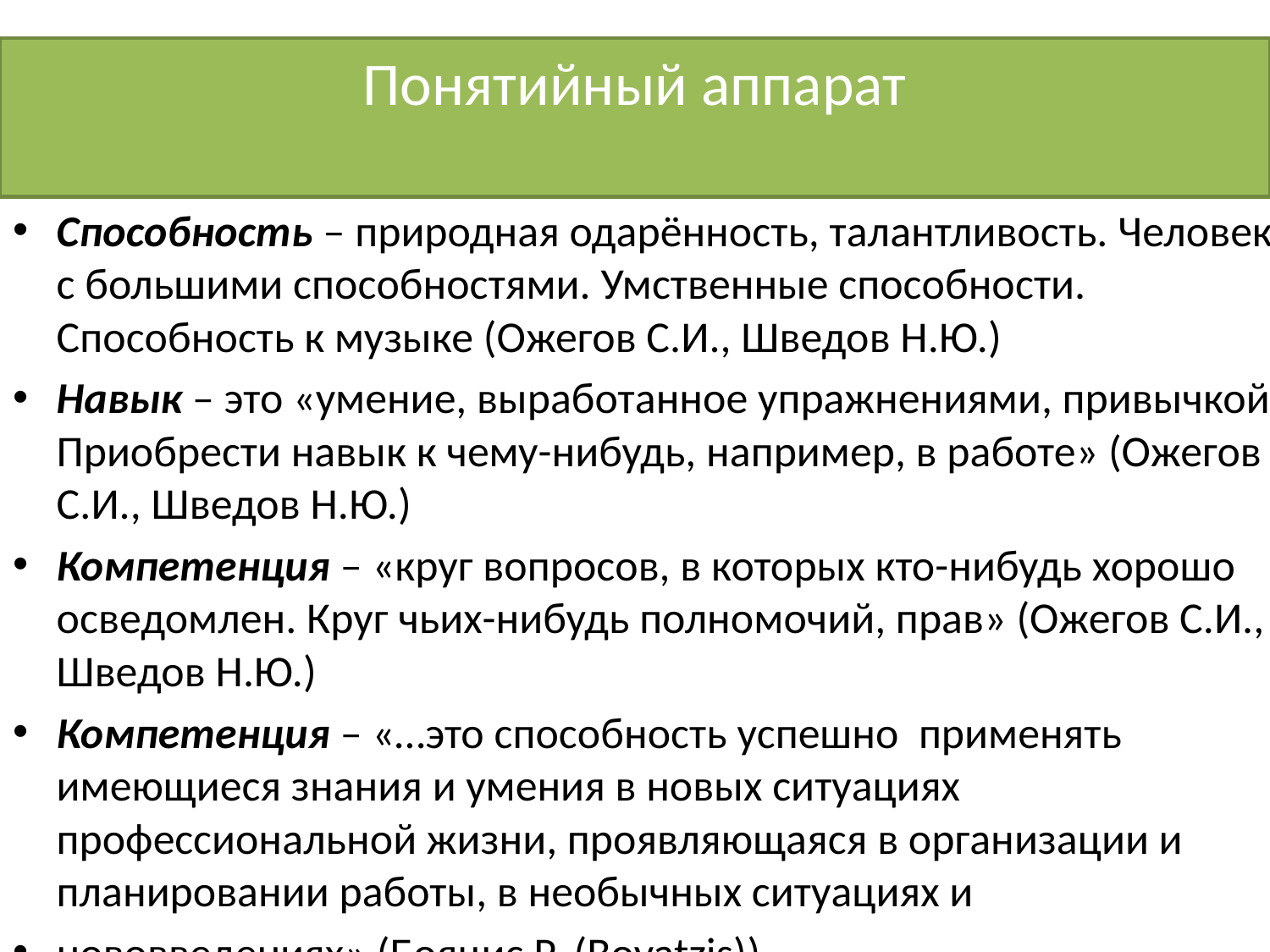

# Понятийный аппарат
Способность – природная одарённость, талантливость. Человек с большими способностями. Умственные способности. Способность к музыке (Ожегов С.И., Шведов Н.Ю.)
Навык – это «умение, выработанное упражнениями, привычкой. Приобрести навык к чему-нибудь, например, в работе» (Ожегов С.И., Шведов Н.Ю.)
Компетенция – «круг вопросов, в которых кто-нибудь хорошо осведомлен. Круг чьих-нибудь полномочий, прав» (Ожегов С.И., Шведов Н.Ю.)
Компетенция – «…это способность успешно  применять имеющиеся знания и умения в новых ситуациях профессиональной жизни, проявляющаяся в организации и планировании работы, в необычных ситуациях и
нововведениях» (Бояцис Р. (Boyatzis))